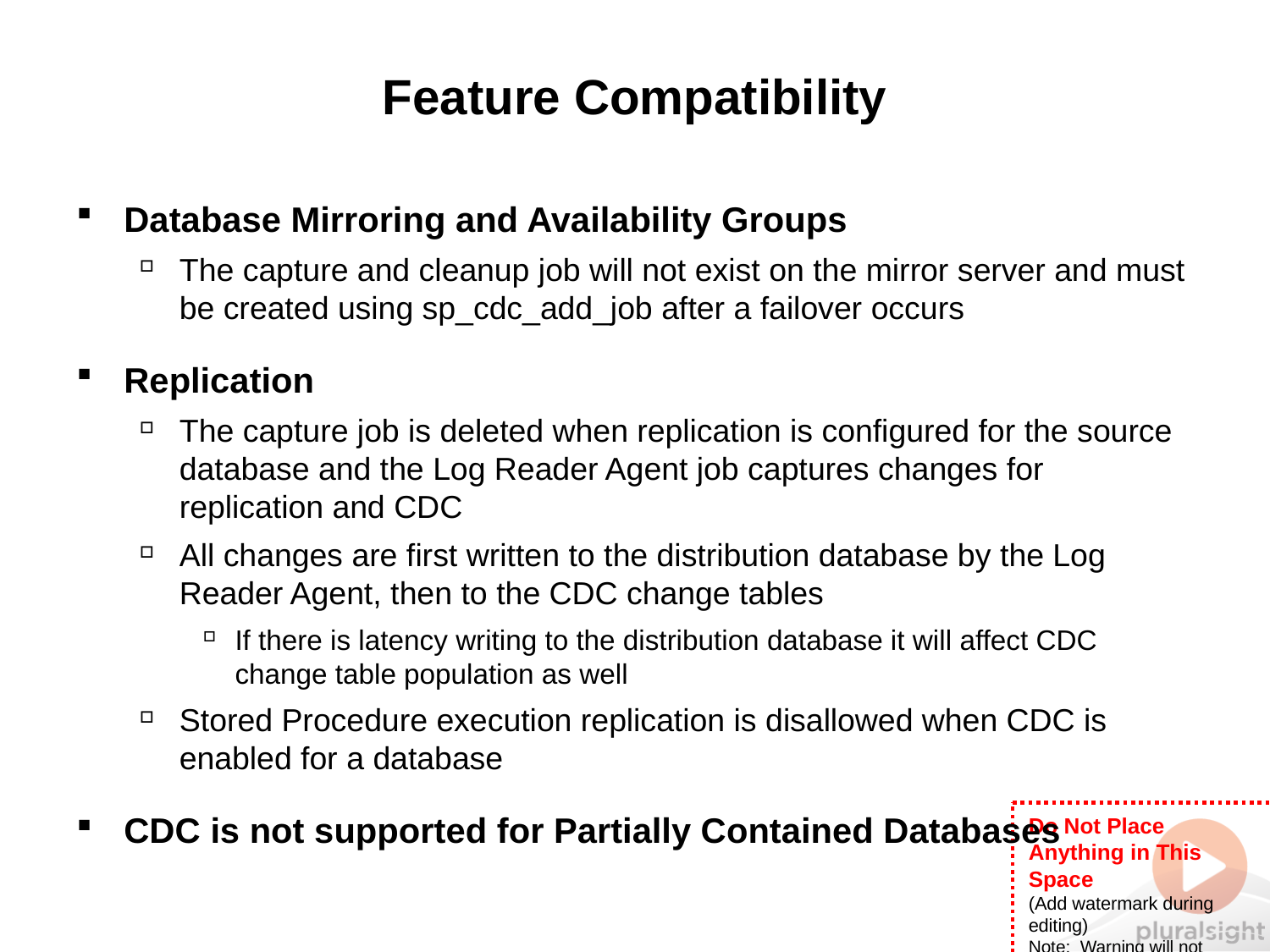

# Feature Compatibility
Database Mirroring and Availability Groups
The capture and cleanup job will not exist on the mirror server and must be created using sp_cdc_add_job after a failover occurs
Replication
The capture job is deleted when replication is configured for the source database and the Log Reader Agent job captures changes for replication and CDC
All changes are first written to the distribution database by the Log Reader Agent, then to the CDC change tables
If there is latency writing to the distribution database it will affect CDC change table population as well
Stored Procedure execution replication is disallowed when CDC is enabled for a database
CDC is not supported for Partially Contained Databases